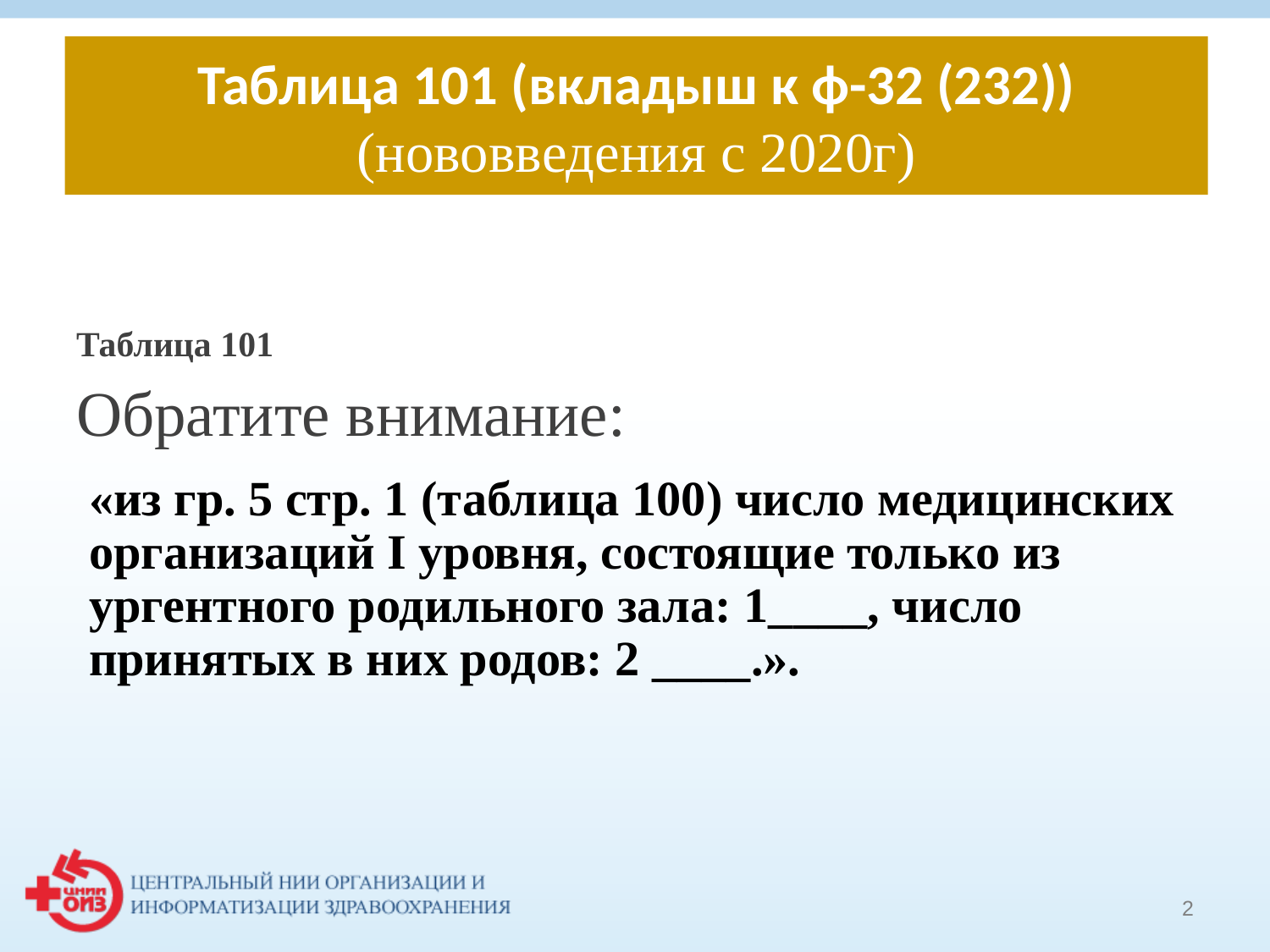

# Таблица 101 (вкладыш к ф-32 (232)) (нововведения с 2020г)

Таблица 101
Обратите внимание:
«из гр. 5 стр. 1 (таблица 100) число медицинских организаций I уровня, состоящие только из ургентного родильного зала: 1____, число принятых в них родов: 2 ____.».

2